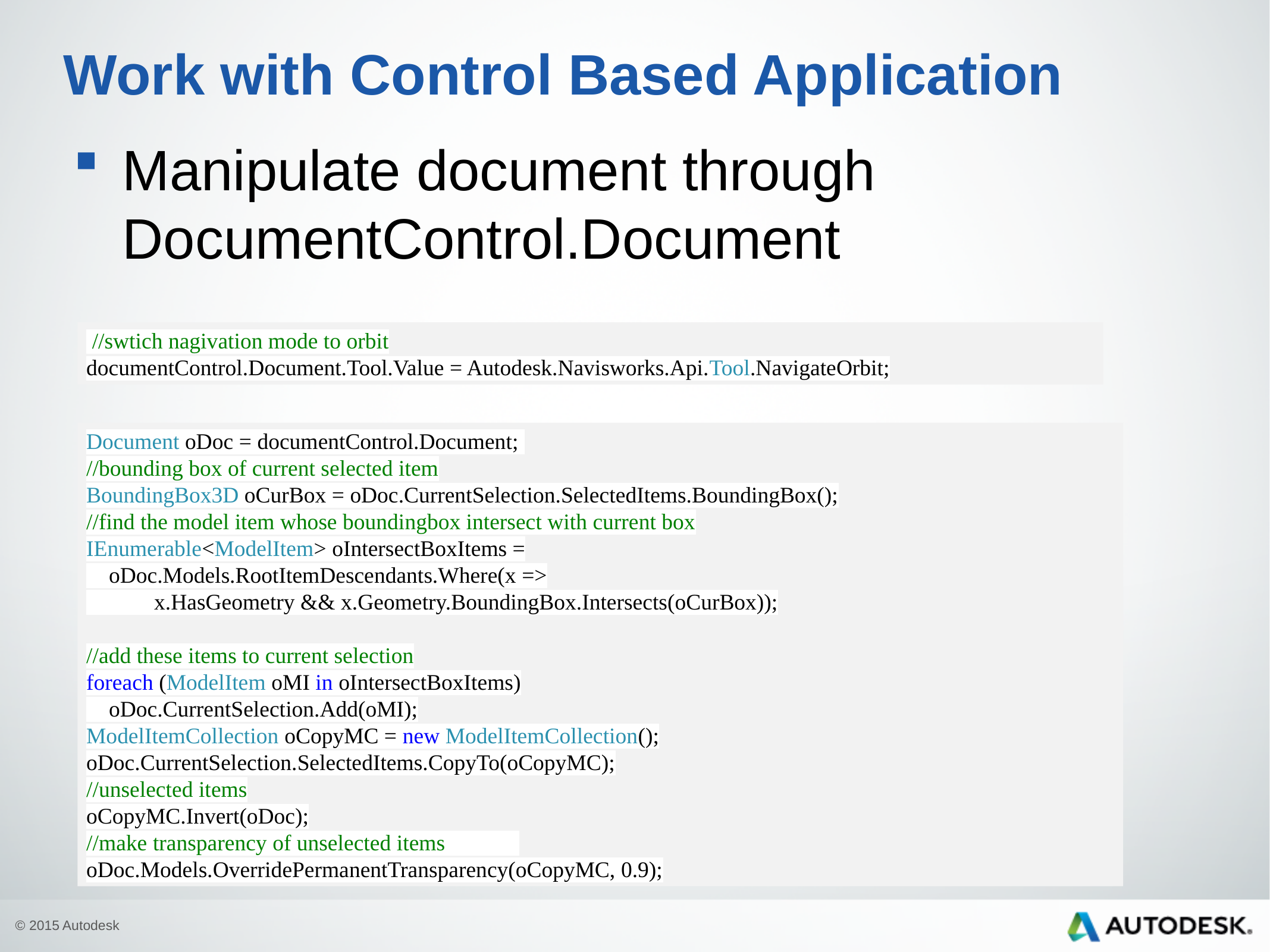

# Work with Control Based Application
Manipulate document through DocumentControl.Document

 //swtich nagivation mode to orbit
documentControl.Document.Tool.Value = Autodesk.Navisworks.Api.Tool.NavigateOrbit;
Document oDoc = documentControl.Document;
//bounding box of current selected item
BoundingBox3D oCurBox = oDoc.CurrentSelection.SelectedItems.BoundingBox();
//find the model item whose boundingbox intersect with current box
IEnumerable<ModelItem> oIntersectBoxItems =
    oDoc.Models.RootItemDescendants.Where(x =>
            x.HasGeometry && x.Geometry.BoundingBox.Intersects(oCurBox));

//add these items to current selection
foreach (ModelItem oMI in oIntersectBoxItems)
    oDoc.CurrentSelection.Add(oMI);
ModelItemCollection oCopyMC = new ModelItemCollection();
oDoc.CurrentSelection.SelectedItems.CopyTo(oCopyMC);
//unselected items
oCopyMC.Invert(oDoc);
//make transparency of unselected items
oDoc.Models.OverridePermanentTransparency(oCopyMC, 0.9);